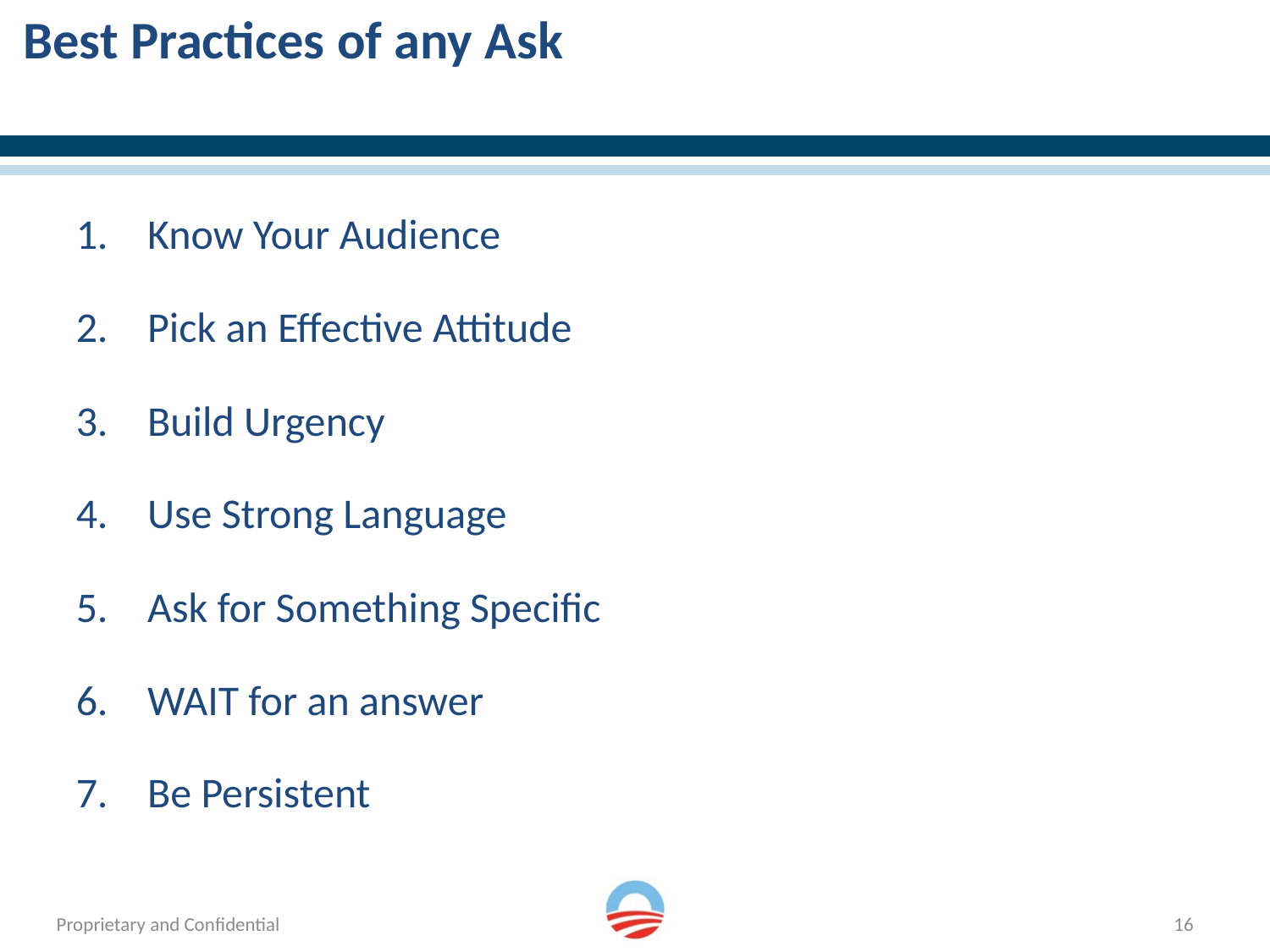

# Best Practices of any Ask
Know Your Audience
Pick an Effective Attitude
Build Urgency
Use Strong Language
Ask for Something Specific
WAIT for an answer
Be Persistent

16